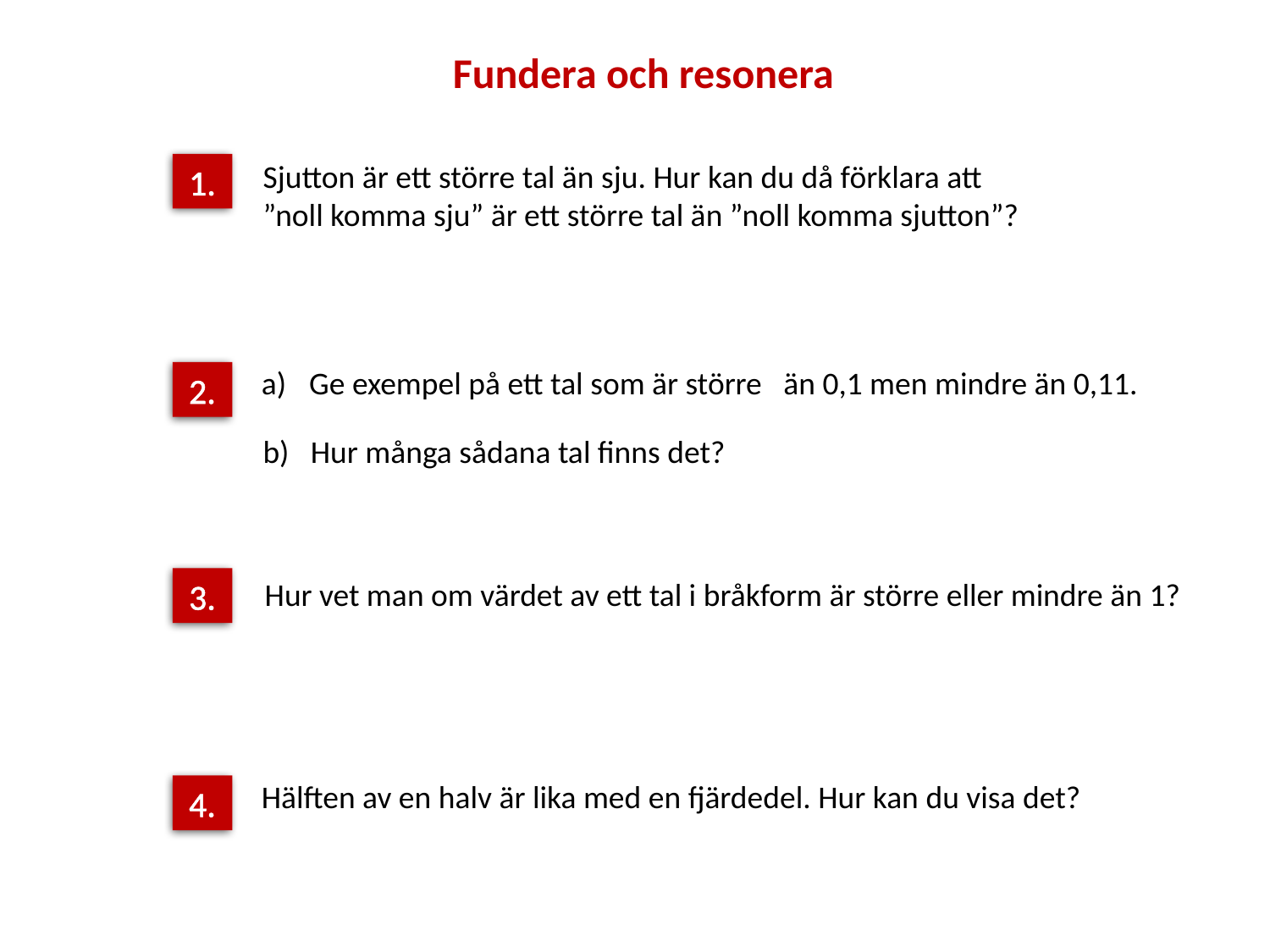

Fundera och resonera
Sjutton är ett större tal än sju. Hur kan du då förklara att ”noll komma sju” är ett större tal än ”noll komma sjutton”?
1.
Ge exempel på ett tal som är större   än 0,1 men mindre än 0,11.
2.
b)   Hur många sådana tal finns det?
3.
Hur vet man om värdet av ett tal i bråkform är större eller mindre än 1?
Hälften av en halv är lika med en fjärdedel. Hur kan du visa det?
4.